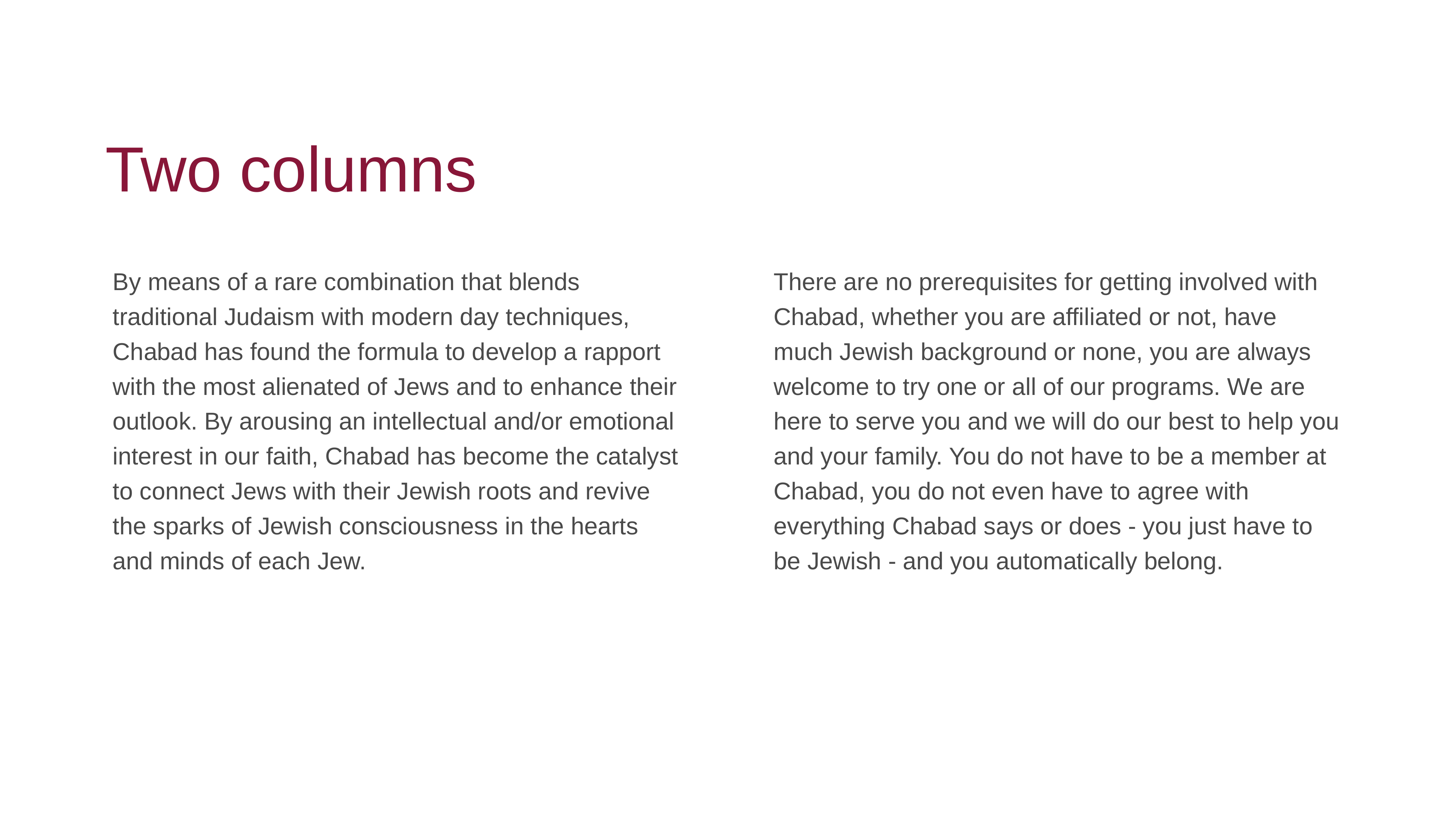

Two columns
By means of a rare combination that blends traditional Judaism with modern day techniques, Chabad has found the formula to develop a rapport with the most alienated of Jews and to enhance their outlook. By arousing an intellectual and/or emotional interest in our faith, Chabad has become the catalyst to connect Jews with their Jewish roots and revive the sparks of Jewish consciousness in the hearts and minds of each Jew.
There are no prerequisites for getting involved with Chabad, whether you are affiliated or not, have much Jewish background or none, you are always welcome to try one or all of our programs. We are here to serve you and we will do our best to help you and your family. You do not have to be a member at Chabad, you do not even have to agree with everything Chabad says or does - you just have to be Jewish - and you automatically belong.